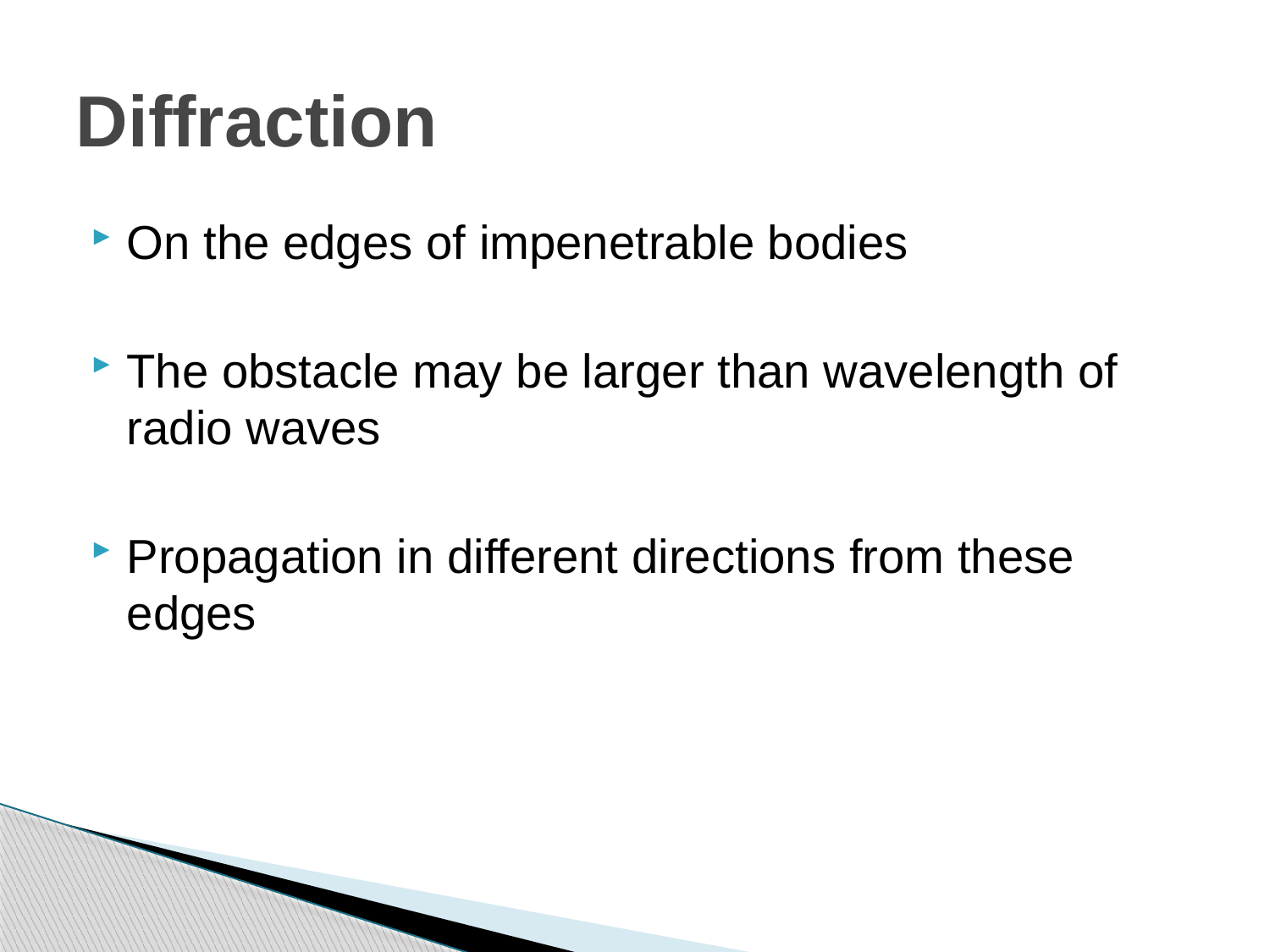

# Diffraction
On the edges of impenetrable bodies

The obstacle may be larger than wavelength of radio waves

Propagation in different directions from these edges